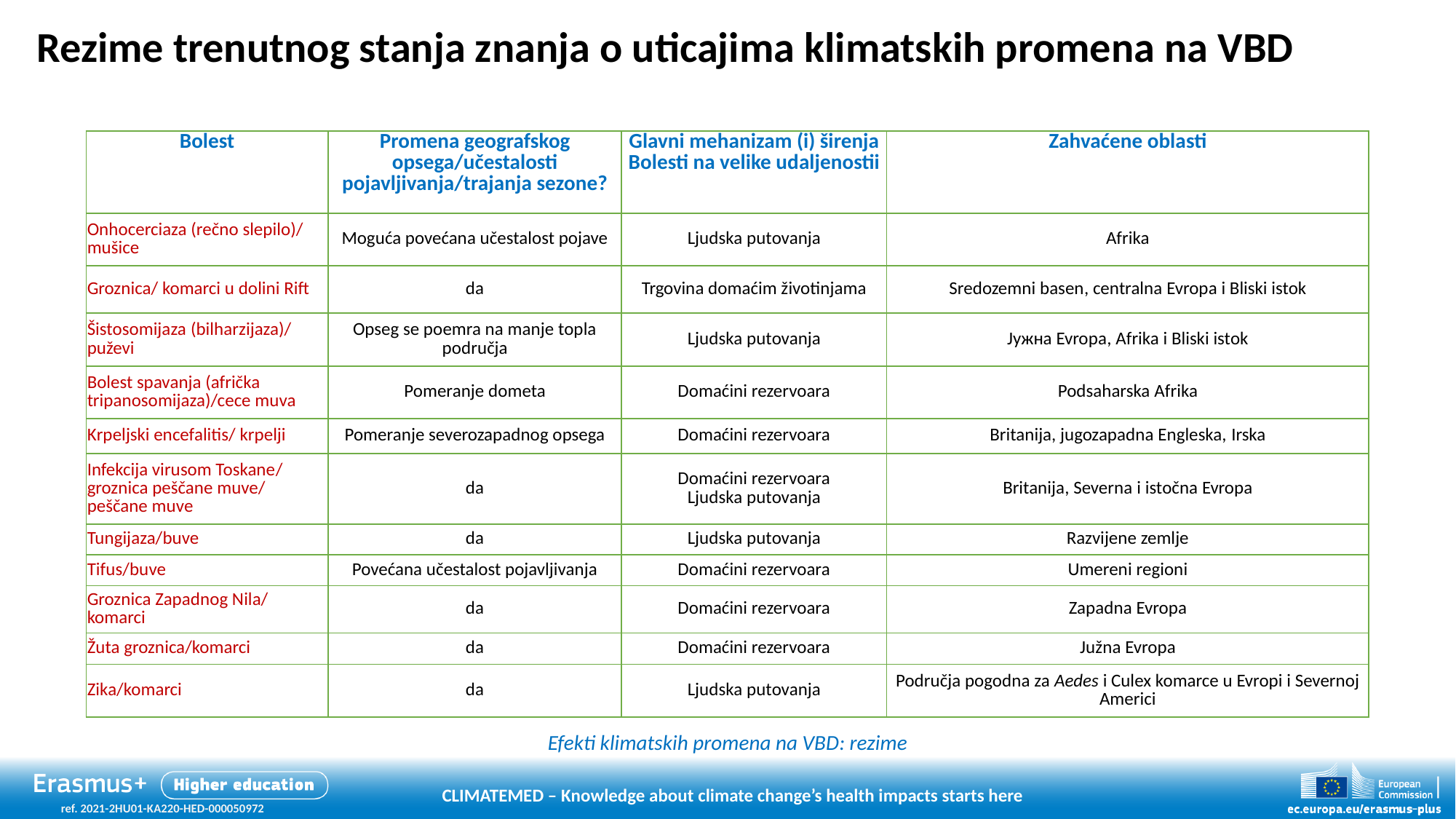

Rezime trenutnog stanja znanja o uticajima klimatskih promena na VBD

| Bolest | Promena geografskog opsega/učestalosti pojavljivanja/trajanja sezone? | Glavni mehanizam (i) širenja Bolesti na velike udaljenostii | Zahvaćene oblasti |
| --- | --- | --- | --- |
| Onhocerciaza (rečno slepilo)/ mušice | Moguća povećana učestalost pojave | Ljudska putovanja | Afrika |
| Groznica/ komarci u dolini Rift | da | Trgovina domaćim životinjama | Sredozemni basen, centralna Evropa i Bliski istok |
| Šistosomijaza (bilharzijaza)/ puževi | Opseg se poemra na manje topla područja | Ljudska putovanja | Јужна Evropa, Afrika i Bliski istok |
| Bolest spavanja (afrička tripanosomijaza)/cece muva | Pomeranje dometa | Domaćini rezervoara | Podsaharska Afrika |
| Krpeljski encefalitis/ krpelji | Pomeranje severozapadnog opsega | Domaćini rezervoara | Britanija, jugozapadna Engleska, Irska |
| Infekcija virusom Toskane/ groznica peščane muve/ peščane muve | da | Domaćini rezervoara Ljudska putovanja | Britanija, Severna i istočna Evropa |
| Tungijaza/buve | da | Ljudska putovanja | Razvijene zemlje |
| Tifus/buve | Povećana učestalost pojavljivanja | Domaćini rezervoara | Umereni regioni |
| Groznica Zapadnog Nila/ komarci | da | Domaćini rezervoara | Zapadna Evropa |
| Žuta groznica/komarci | da | Domaćini rezervoara | Južna Evropa |
| Zika/komarci | da | Ljudska putovanja | Područja pogodna za Аedes i Culex komarce u Evropi i Severnoj Americi |
Efekti klimatskih promena na VBD: rezime